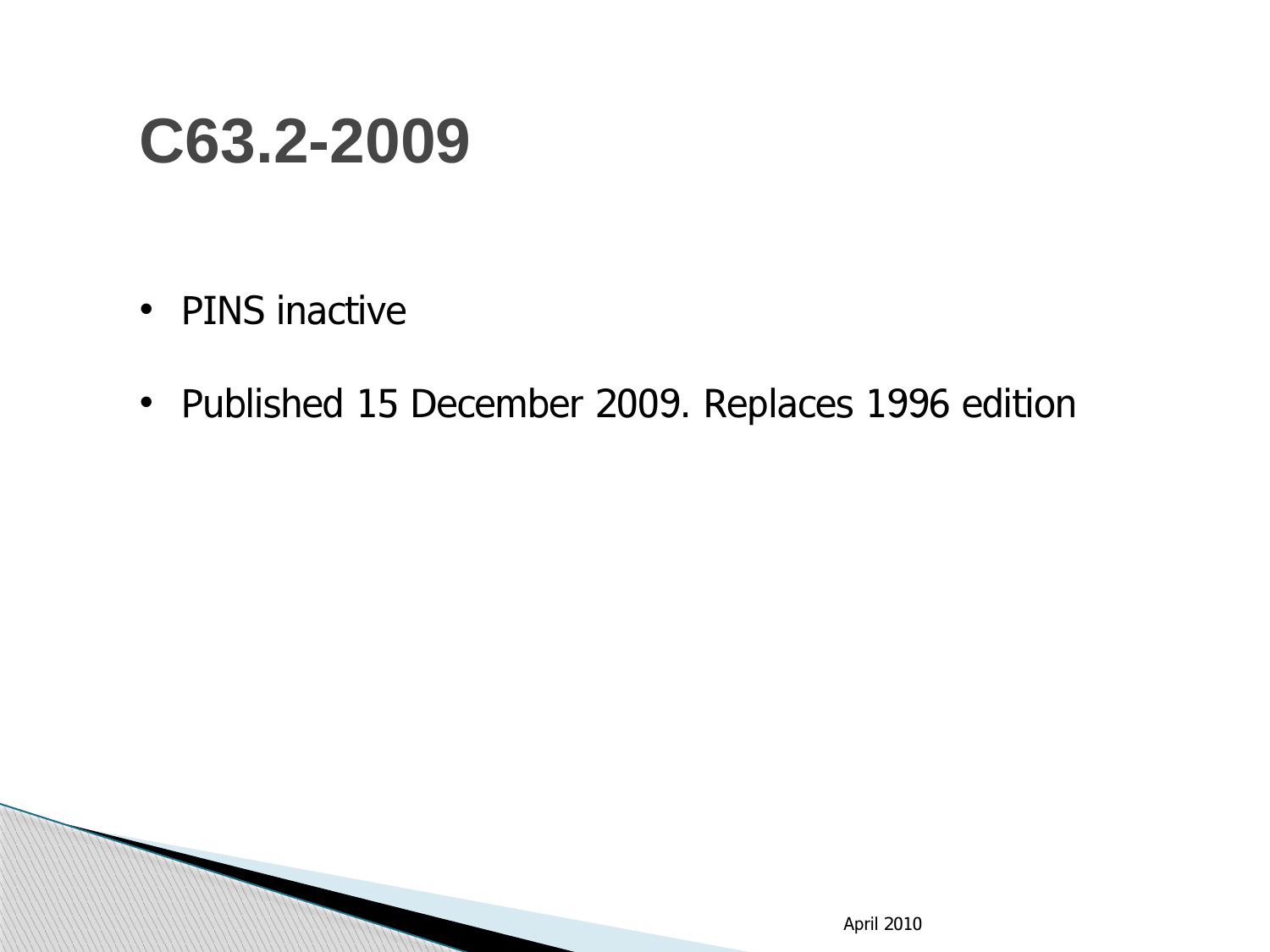

# C63.2-2009
 PINS inactive
 Published 15 December 2009. Replaces 1996 edition
April 2010